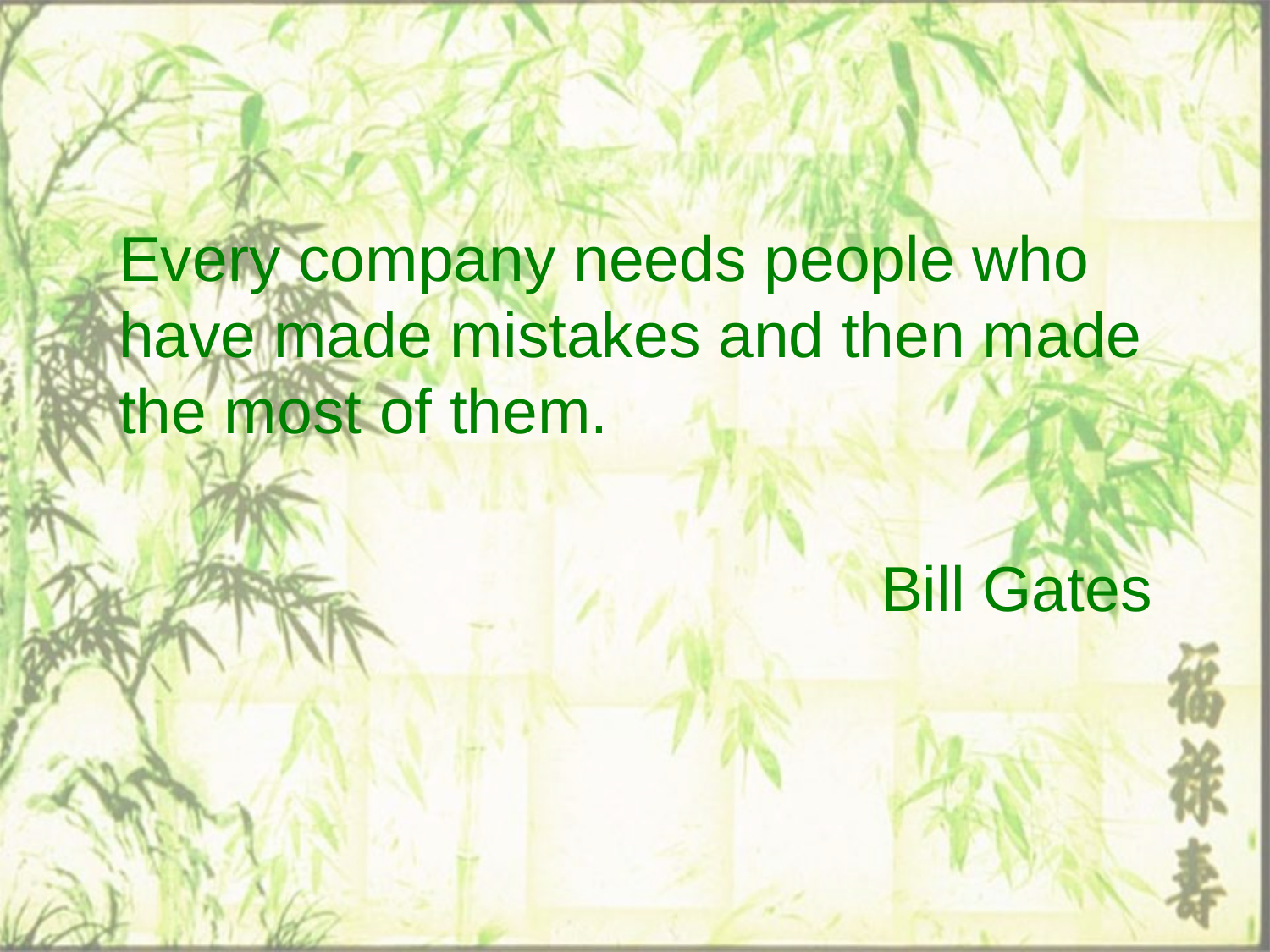

Every company needs people who  have made mistakes and then made the most of them.

						Bill Gates